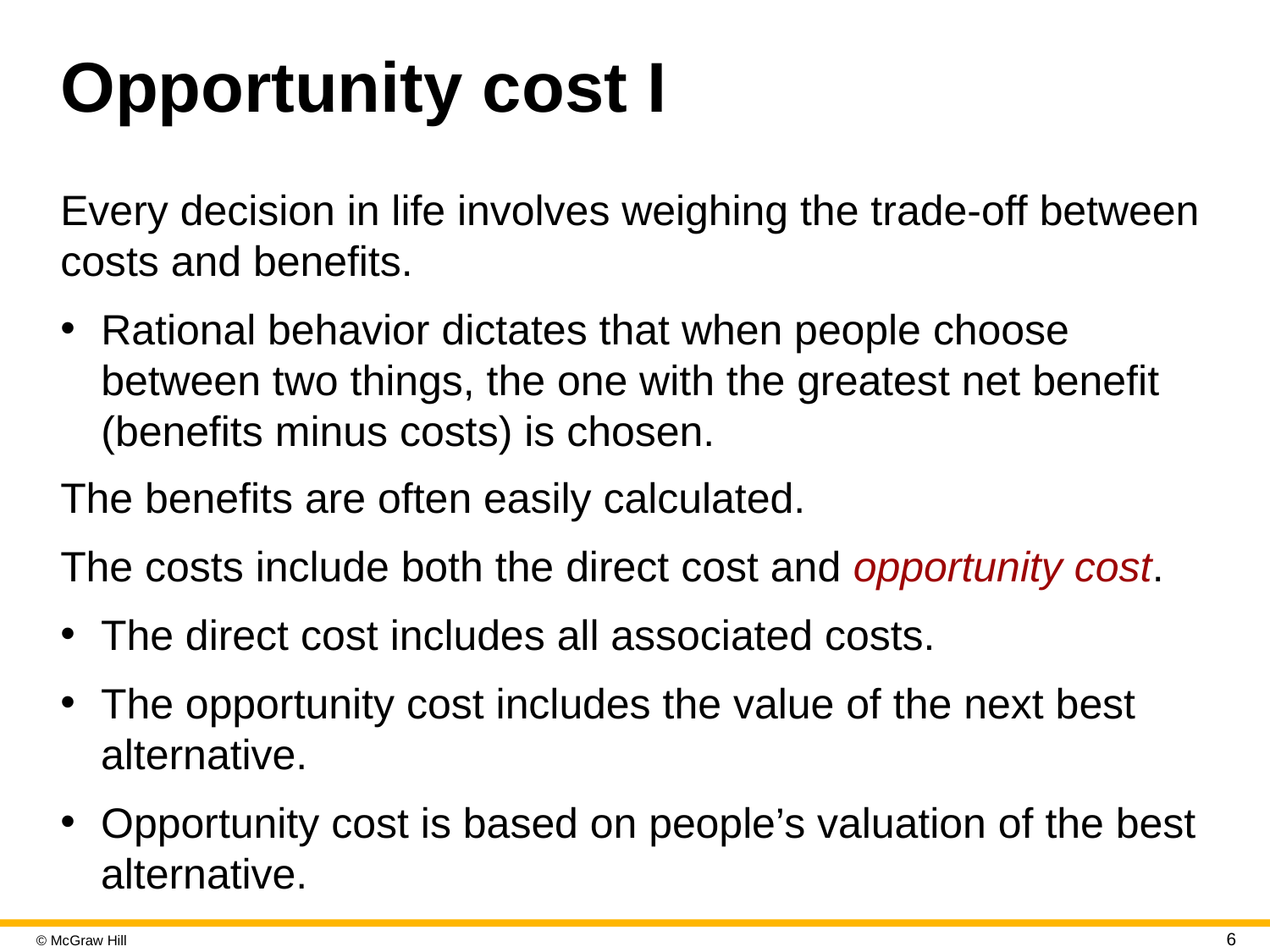

# Opportunity cost I
Every decision in life involves weighing the trade-off between costs and benefits.
Rational behavior dictates that when people choose between two things, the one with the greatest net benefit (benefits minus costs) is chosen.
The benefits are often easily calculated.
The costs include both the direct cost and opportunity cost.
The direct cost includes all associated costs.
The opportunity cost includes the value of the next best alternative.
Opportunity cost is based on people’s valuation of the best alternative.